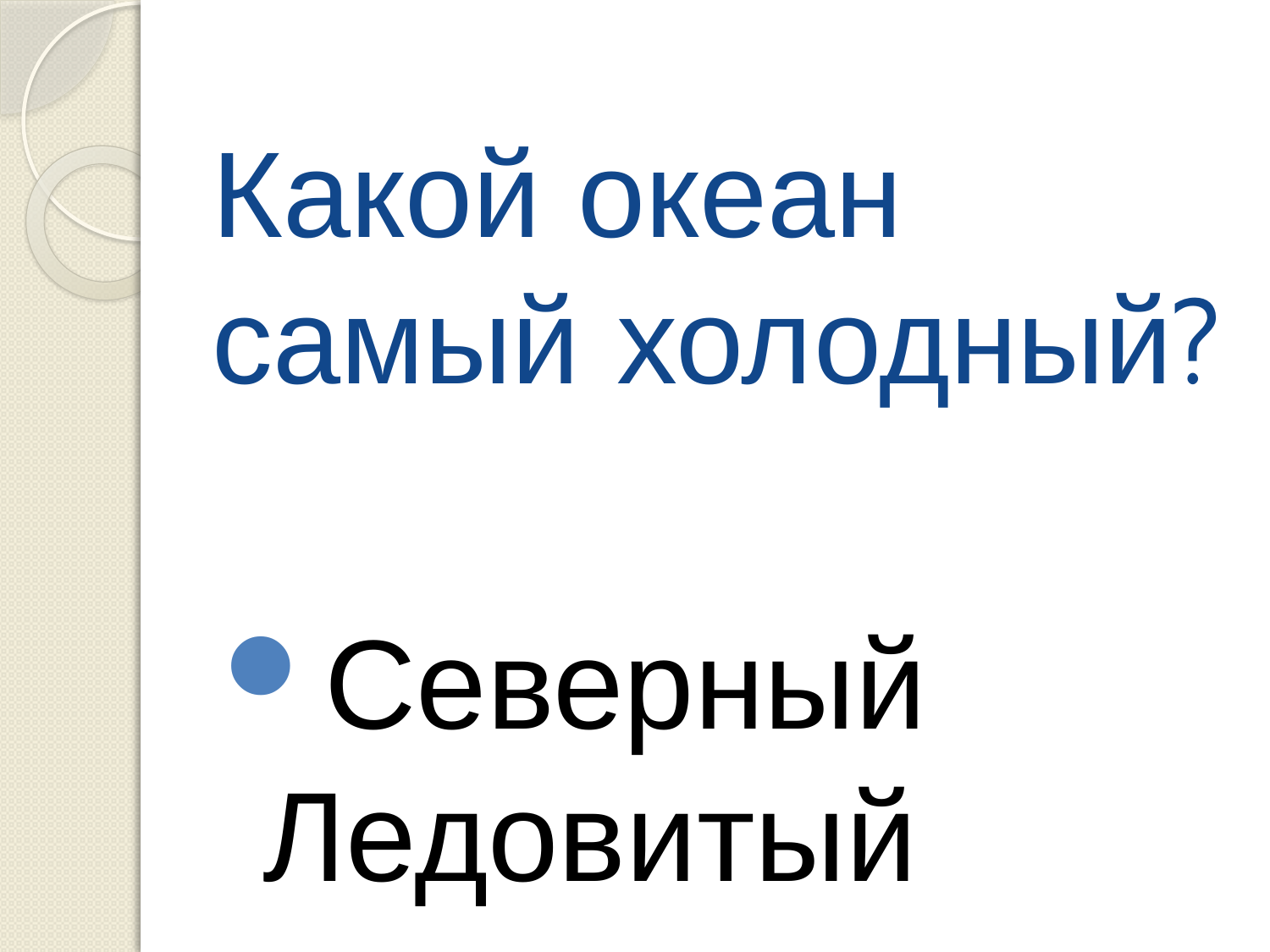

# Какой океан самый холодный?
Северный Ледовитый